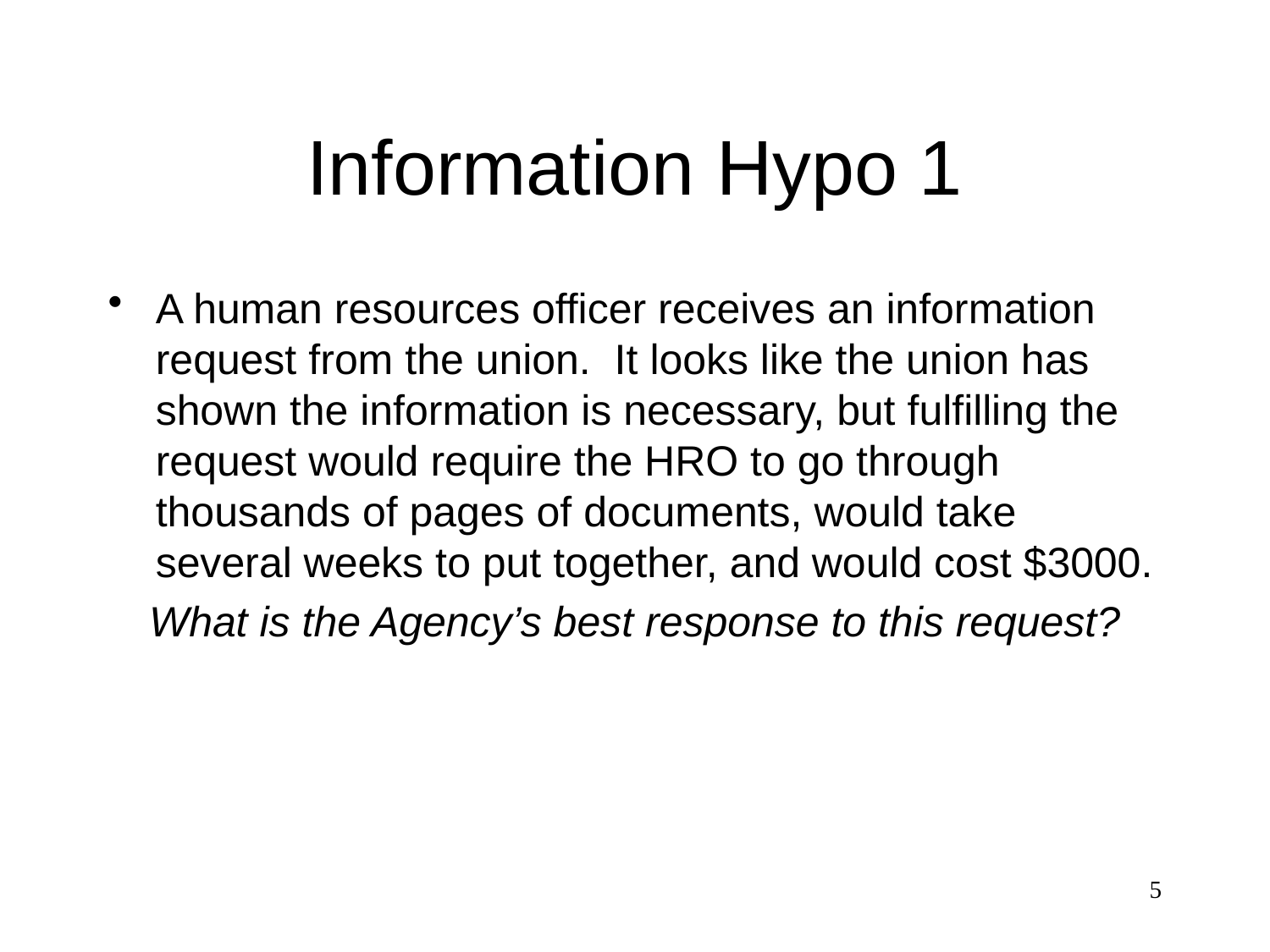

# Information Hypo 1
A human resources officer receives an information request from the union.  It looks like the union has shown the information is necessary, but fulfilling the request would require the HRO to go through thousands of pages of documents, would take several weeks to put together, and would cost $3000.
What is the Agency’s best response to this request?
5